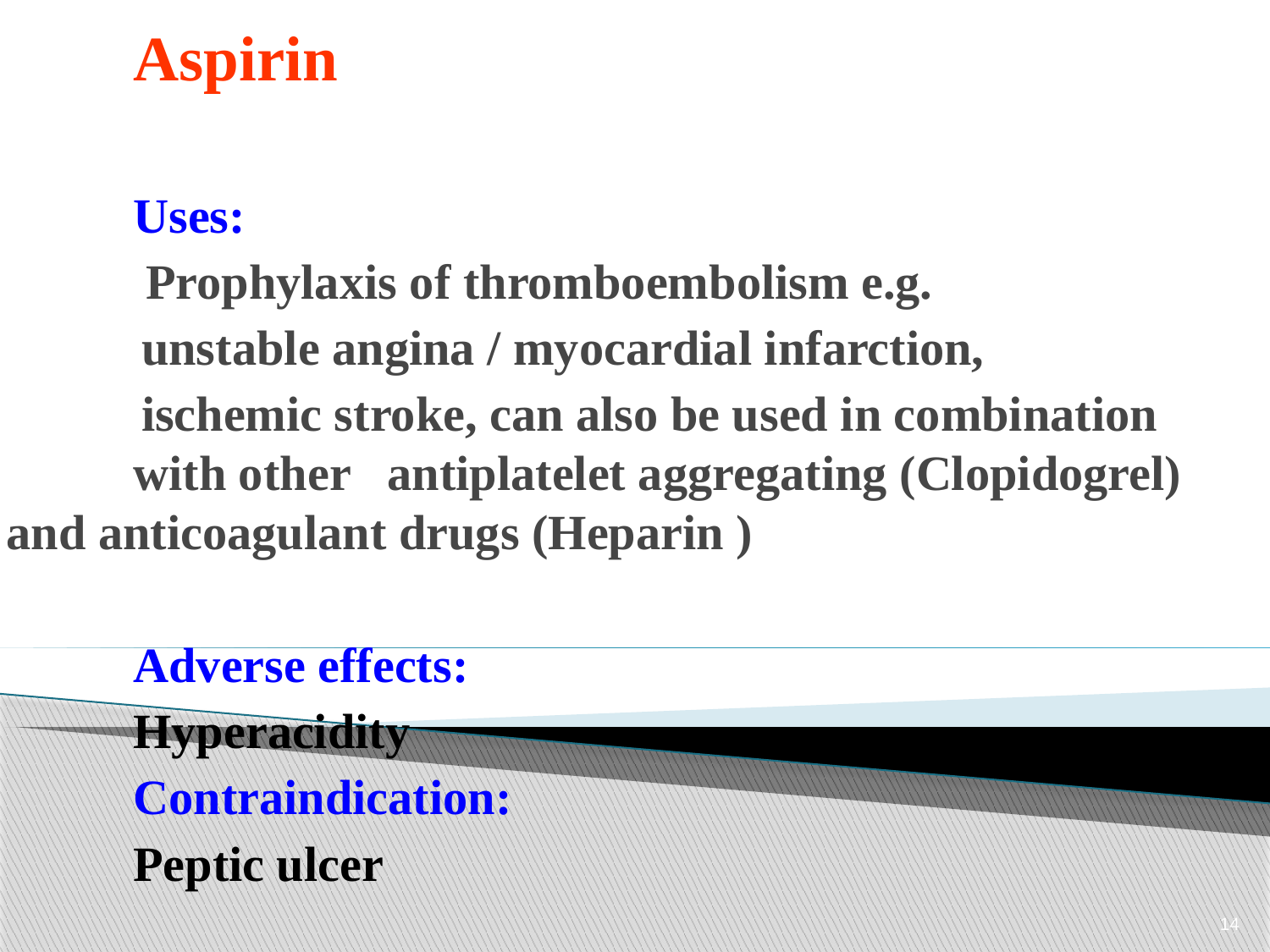

Aspirin

	Uses:
   	 Prophylaxis of thromboembolism e.g.
           unstable angina / myocardial infarction,
           ischemic stroke, can also be used in combination 	with other 	antiplatelet aggregating (Clopidogrel) and anticoagulant drugs (Heparin )

	Adverse effects:
   	Hyperacidity
	Contraindication:
   	Peptic ulcer

14